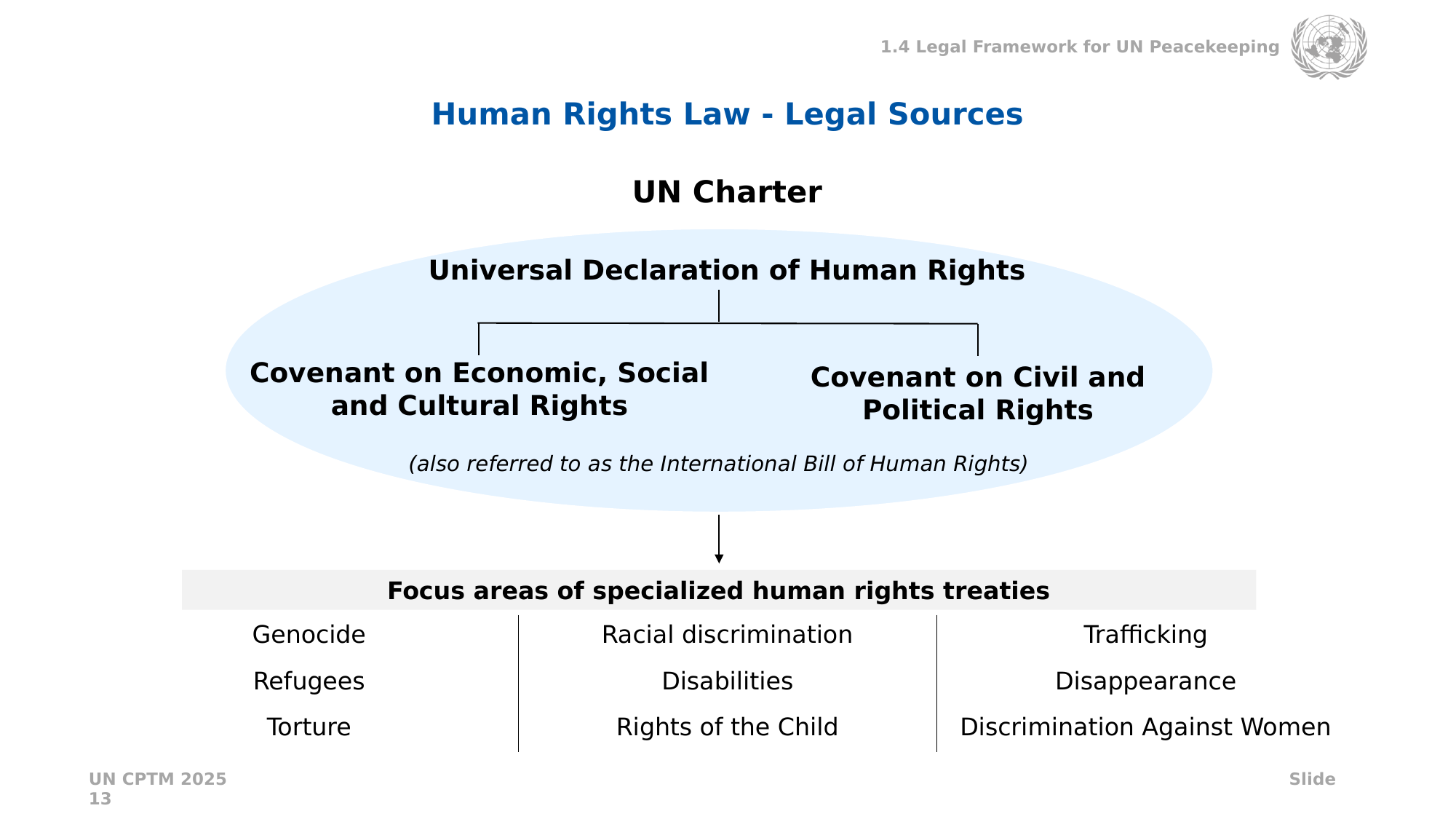

Human Rights Law - Legal Sources
UN Charter

Universal Declaration of Human Rights
Covenant on Economic, Social and Cultural Rights
Covenant on Civil and Political Rights
(also referred to as the International Bill of Human Rights)
Focus areas of specialized human rights treaties
| Genocide Refugees Torture | Racial discrimination Disabilities Rights of the Child | Trafficking Disappearance Discrimination Against Women |
| --- | --- | --- |